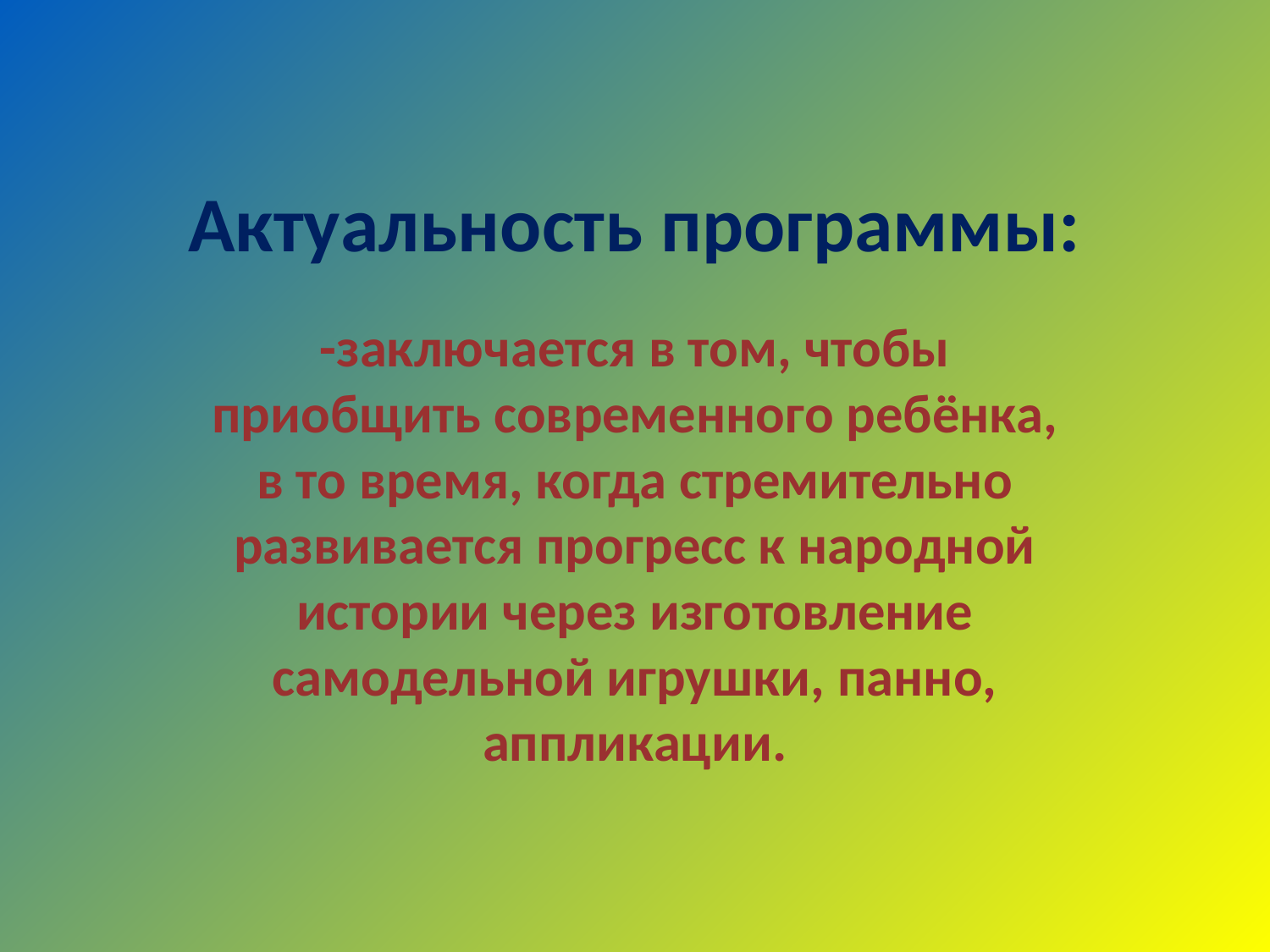

# Актуальность программы:
-заключается в том, чтобы приобщить современного ребёнка, в то время, когда стремительно развивается прогресс к народной истории через изготовление самодельной игрушки, панно, аппликации.